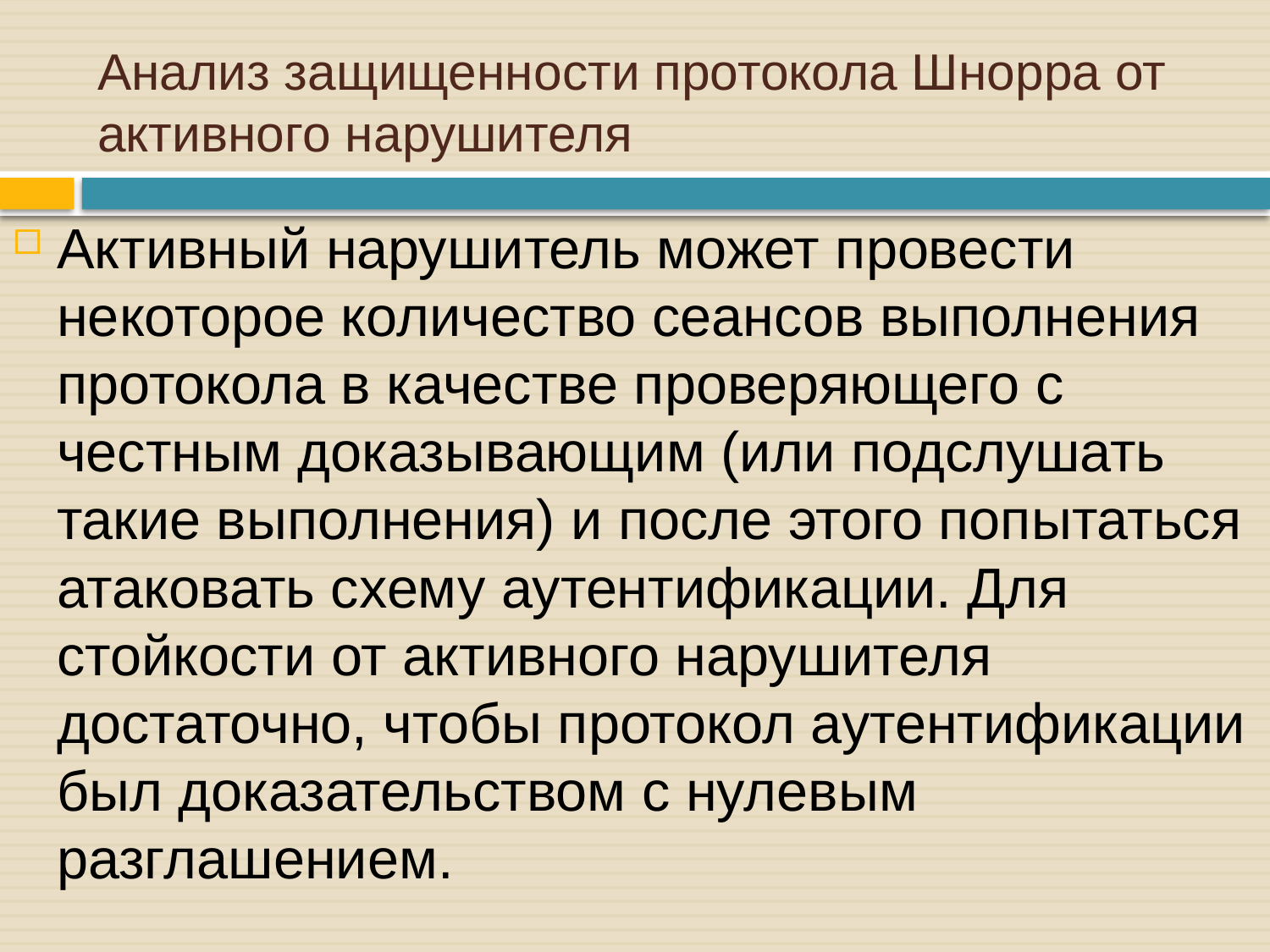

# Анализ защищенности протокола Шнорра от активного нарушителя
Активный нарушитель может провести некоторое количество сеансов выполнения протокола в качестве проверяющего с честным доказывающим (или подслушать такие выполнения) и после этого попытаться атаковать схему аутентификации. Для стойкости от активного нарушителя достаточно, чтобы протокол аутентификации был доказательством с нулевым разглашением.